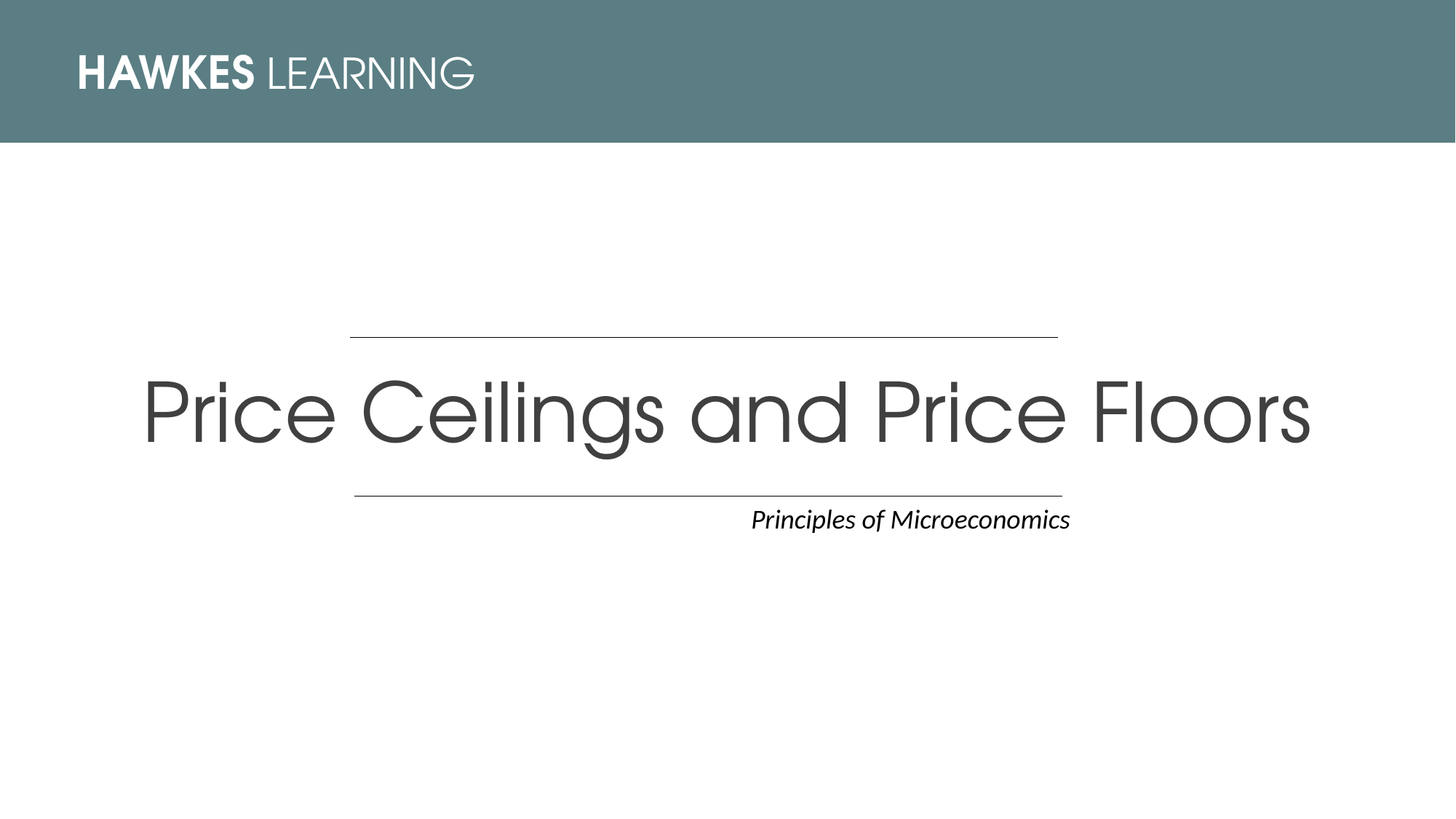

HAWKES LEARNING
Price Ceilings and Price Floors
Principles of Microeconomics